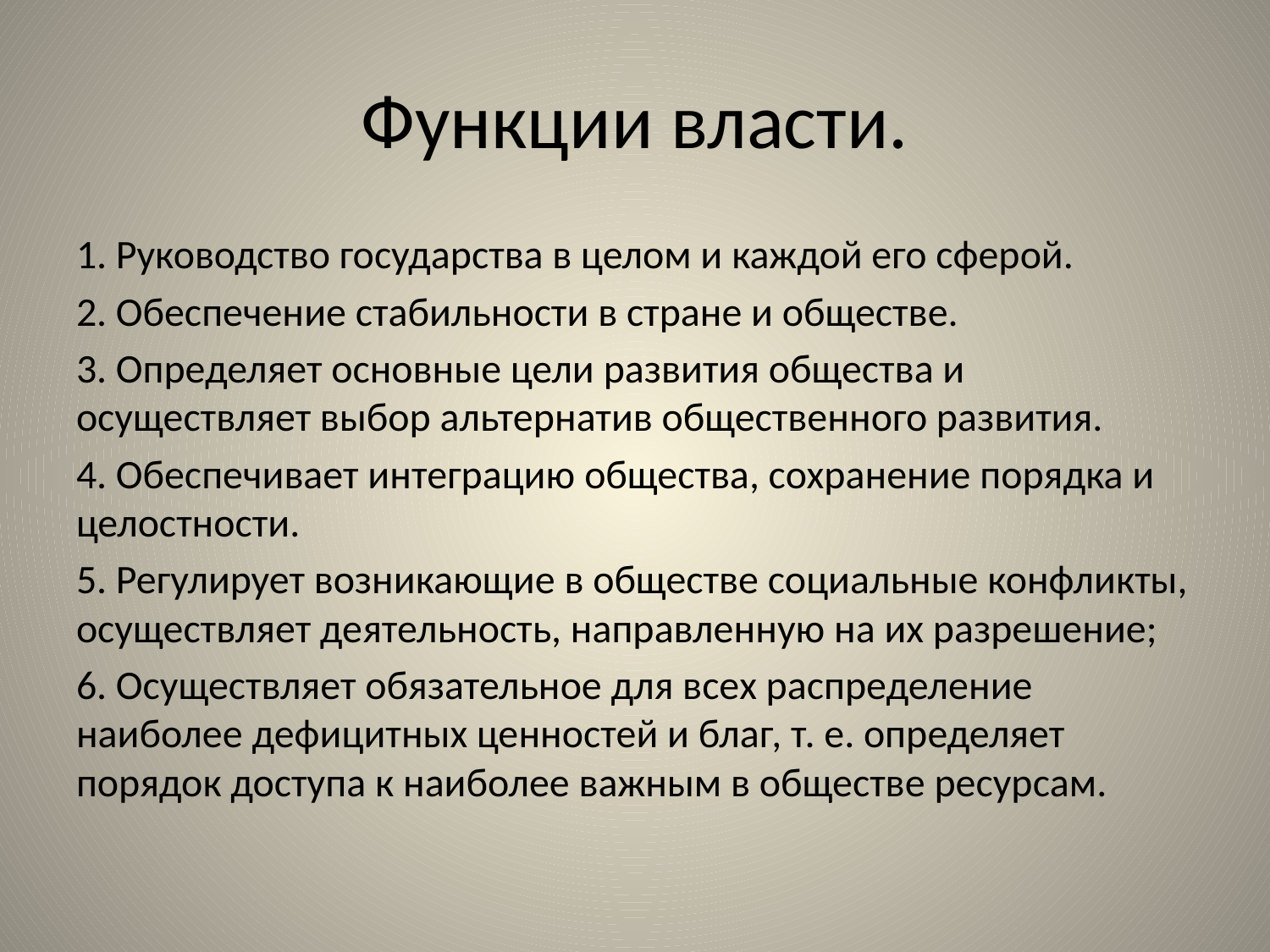

# Функции власти.
1. Руководство государства в целом и каждой его сферой.
2. Обеспечение стабильности в стране и обществе.
3. Определяет основные цели развития общества и осуществляет выбор альтернатив общественного развития.
4. Обеспечивает интеграцию общества, сохранение порядка и целостности.
5. Регулирует возникающие в обществе социальные конфликты, осуществляет деятельность, направленную на их разрешение;
6. Осуществляет обязательное для всех распределение наиболее дефицитных ценностей и благ, т. е. определяет порядок доступа к наиболее важным в обществе ресурсам.